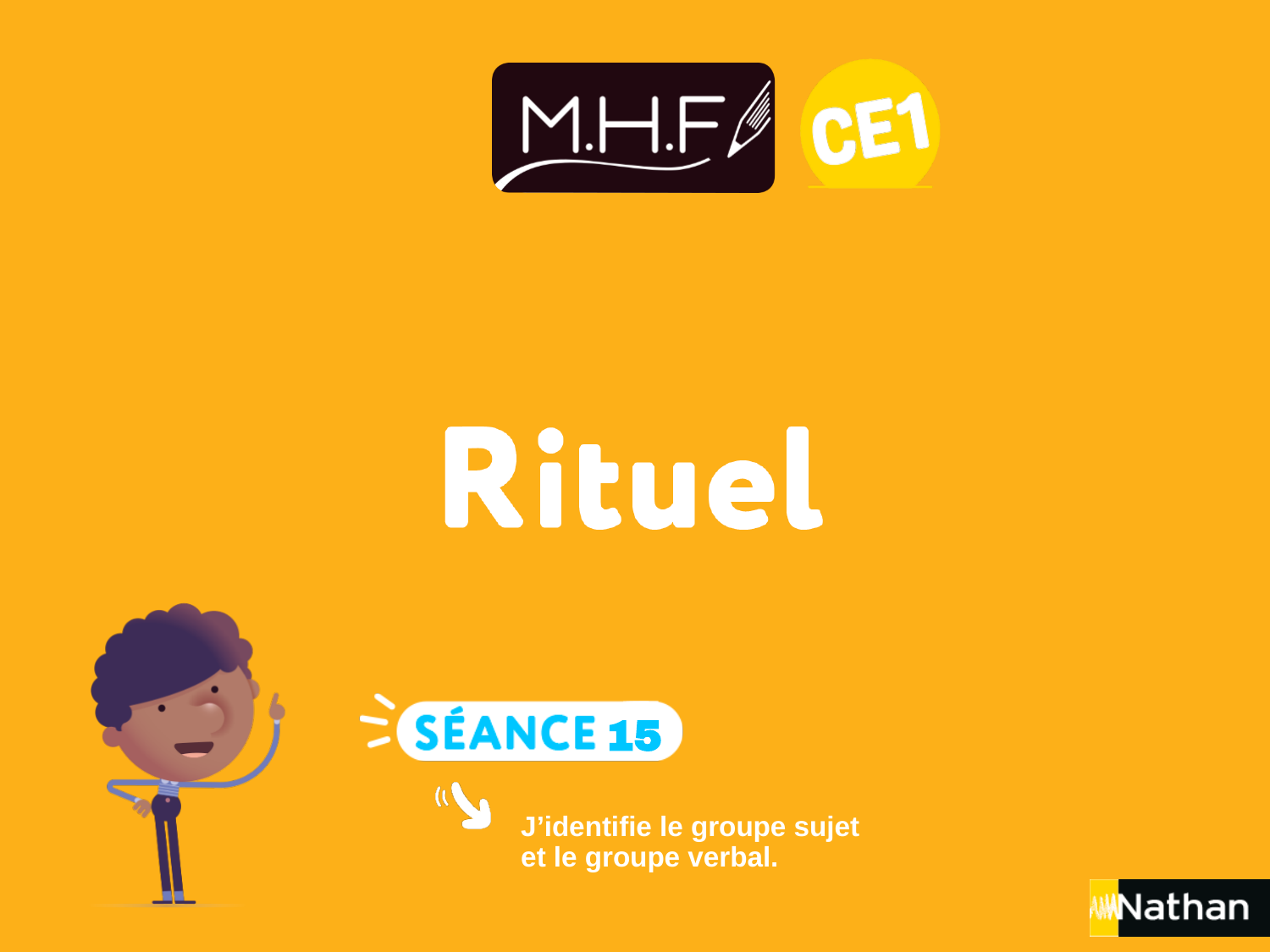

15
J’identifie le groupe sujet
et le groupe verbal.